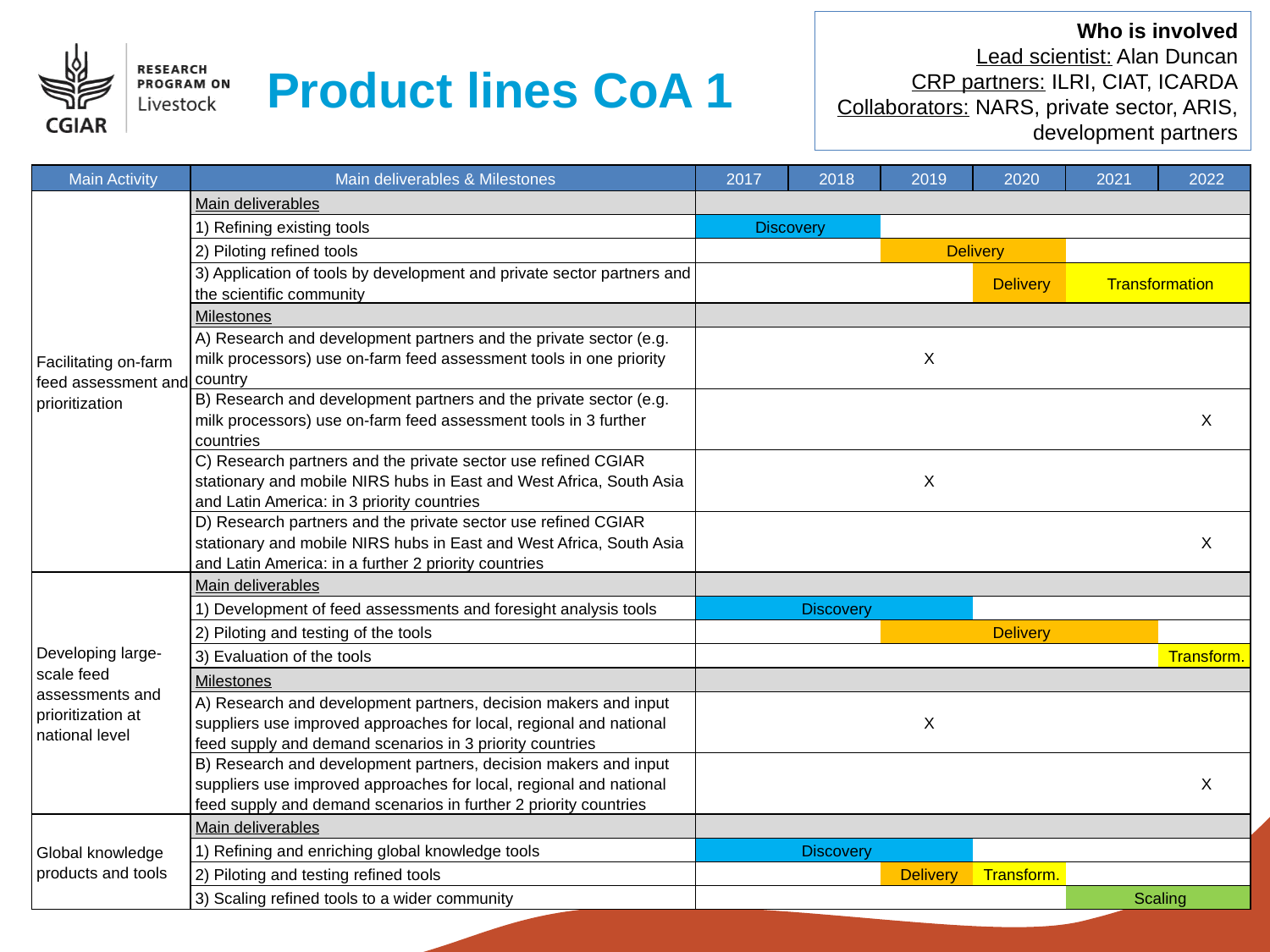

Who is involved
Lead scientist: Alan Duncan
CRP partners: ILRI, CIAT, ICARDA
Collaborators: NARS, private sector, ARIS, development partners
Product lines CoA 1
| Main Activity | Main deliverables & Milestones | 2017 | 2018 | 2019 | 2020 | 2021 | 2022 |
| --- | --- | --- | --- | --- | --- | --- | --- |
| Facilitating on-farm feed assessment and prioritization | Main deliverables |  |  |  |  |  |  |
|  | 1) Refining existing tools | Discovery |  |  |  |  |  |
|  | 2) Piloting refined tools |  |  | Delivery |  |  |  |
|  | 3) Application of tools by development and private sector partners and the scientific community |  |  |  | Delivery | Transformation |  |
|  | Milestones |  |  |  |  |  |  |
|  | A) Research and development partners and the private sector (e.g. milk processors) use on-farm feed assessment tools in one priority country |  |  | X |  |  |  |
|  | B) Research and development partners and the private sector (e.g. milk processors) use on-farm feed assessment tools in 3 further countries |  |  |  |  |  | X |
|  | C) Research partners and the private sector use refined CGIAR stationary and mobile NIRS hubs in East and West Africa, South Asia and Latin America: in 3 priority countries |  |  | X |  |  |  |
|  | D) Research partners and the private sector use refined CGIAR stationary and mobile NIRS hubs in East and West Africa, South Asia and Latin America: in a further 2 priority countries |  |  |  |  |  | X |
| Developing large-scale feed assessments and prioritization at national level | Main deliverables |  |  |  |  |  |  |
|  | 1) Development of feed assessments and foresight analysis tools | Discovery |  |  |  |  |  |
|  | 2) Piloting and testing of the tools |  |  | Delivery |  |  |  |
|  | 3) Evaluation of the tools |  |  |  |  |  | Transform. |
|  | Milestones |  |  |  |  |  |  |
|  | A) Research and development partners, decision makers and input suppliers use improved approaches for local, regional and national feed supply and demand scenarios in 3 priority countries |  |  | X |  |  |  |
|  | B) Research and development partners, decision makers and input suppliers use improved approaches for local, regional and national feed supply and demand scenarios in further 2 priority countries |  |  |  |  |  | X |
| Global knowledge products and tools | Main deliverables |  |  |  |  |  |  |
|  | 1) Refining and enriching global knowledge tools | Discovery |  |  |  |  |  |
|  | 2) Piloting and testing refined tools |  |  | Delivery | Transform. |  |  |
|  | 3) Scaling refined tools to a wider community |  |  |  |  | Scaling |  |